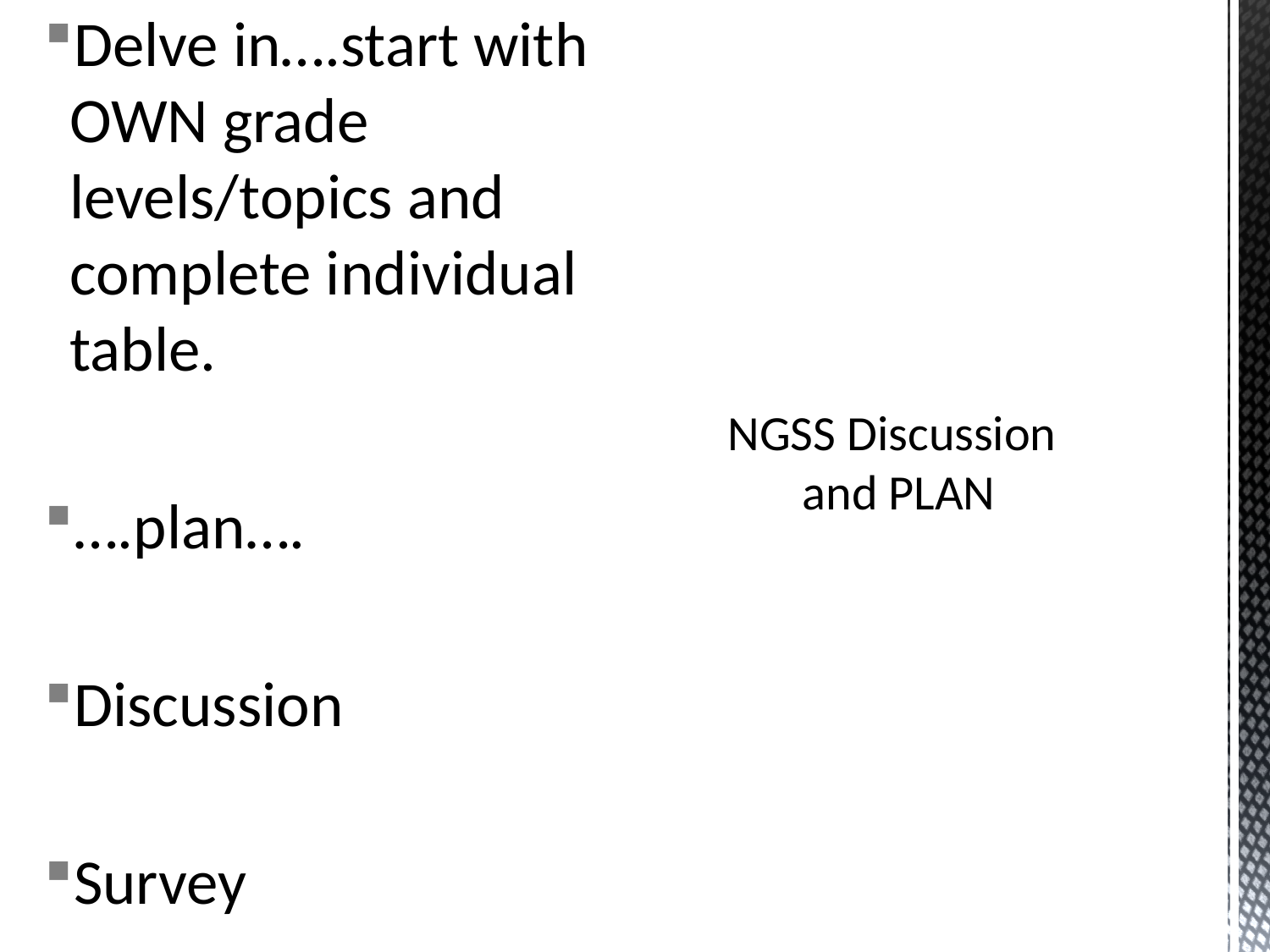

Delve in….start with OWN grade levels/topics and complete individual table.

….plan….

Discussion

Survey
# NGSS Discussion and PLAN